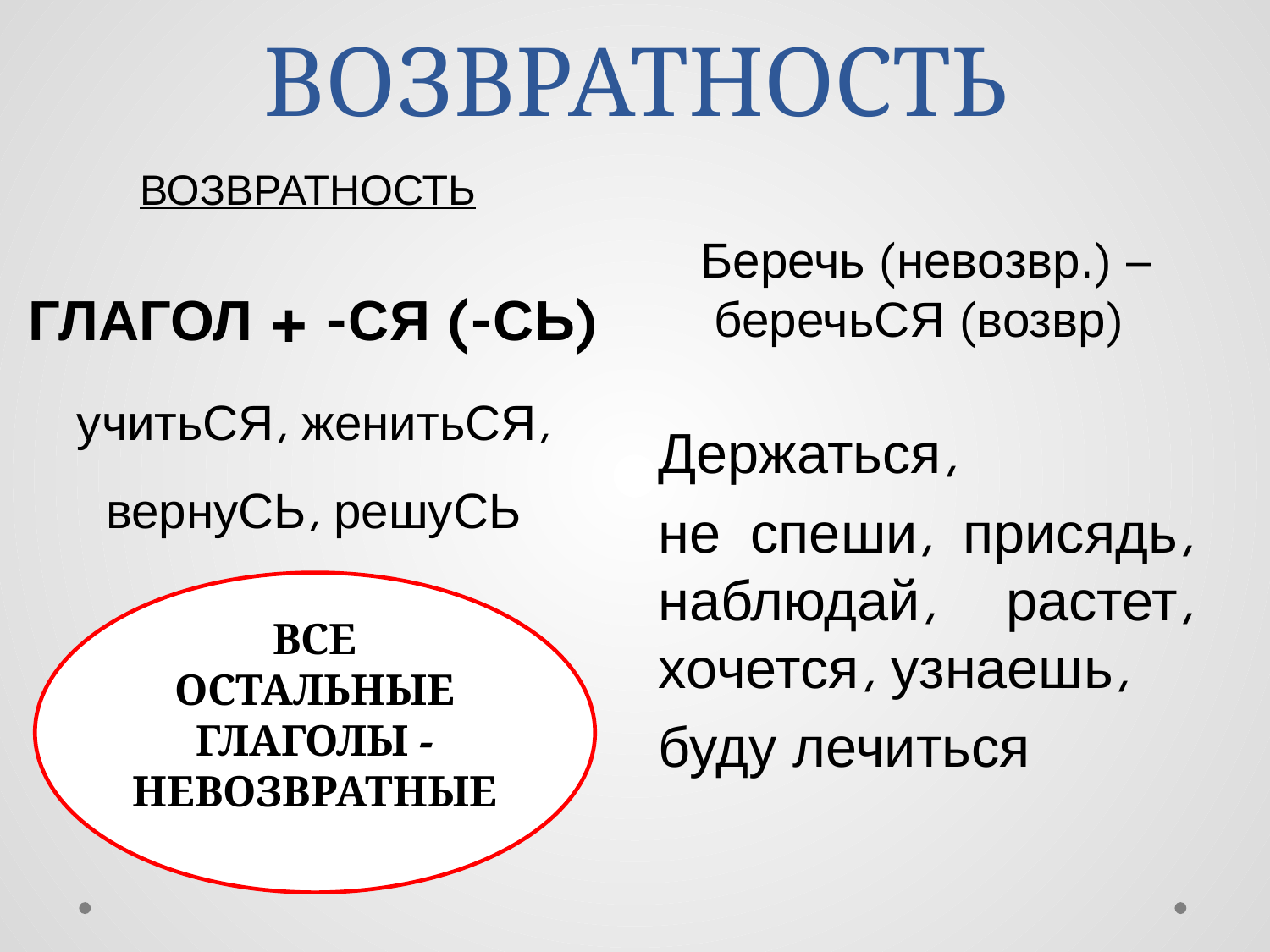

# ВОЗВРАТНОСТЬ
ВОЗВРАТНОСТЬ

ГЛАГОЛ + -СЯ (-СЬ)
учитьСЯ, женитьСЯ, вернуСЬ, решуСЬ
Беречь (невозвр.) – беречьСЯ (возвр)

Держаться,
не спеши, присядь, наблюдай, растет, хочется, узнаешь,
буду лечиться

ВСЕ ОСТАЛЬНЫЕ ГЛАГОЛЫ - НЕВОЗВРАТНЫЕ